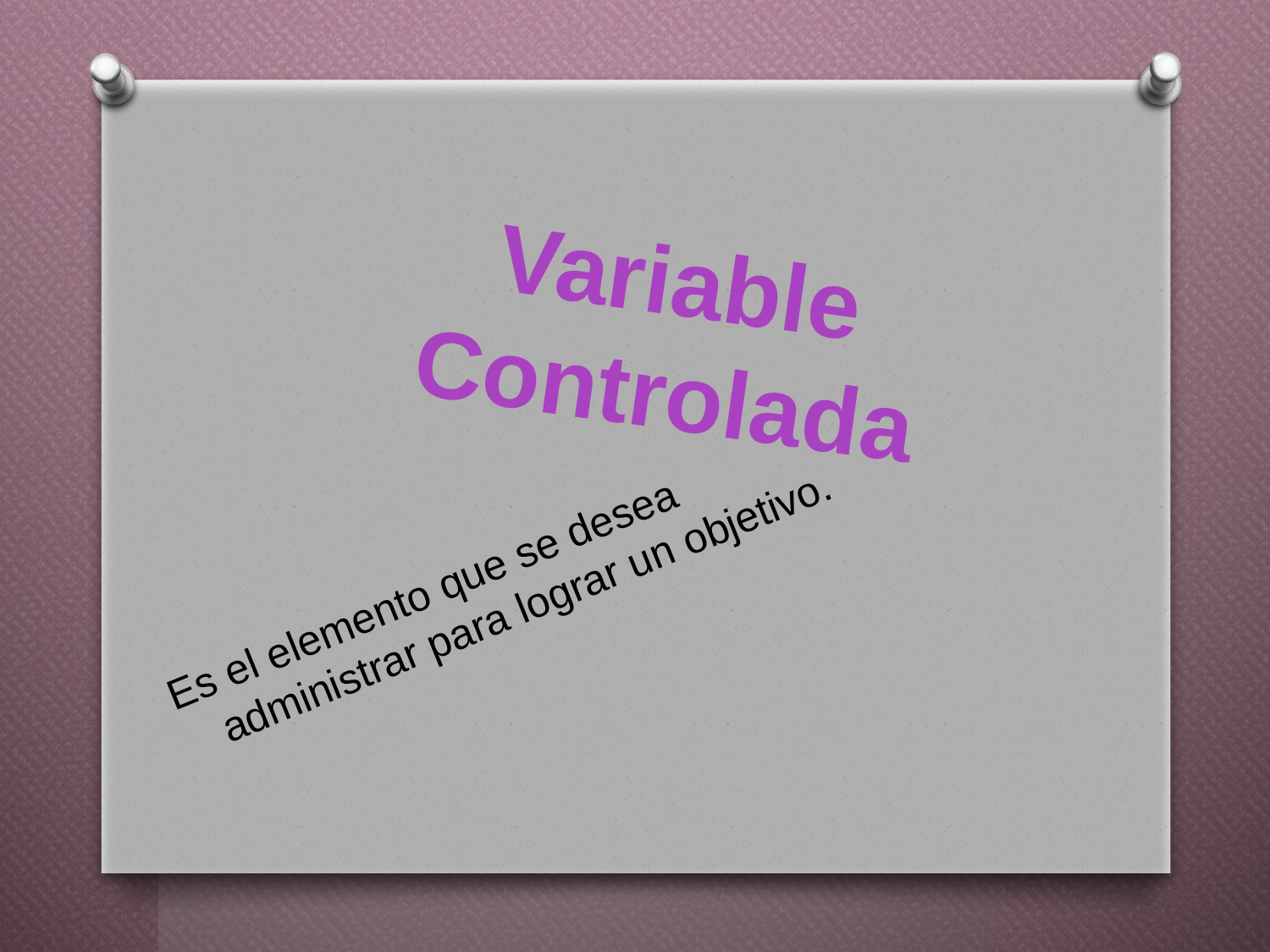

Variable Controlada
Es el elemento que se desea administrar para lograr un objetivo.